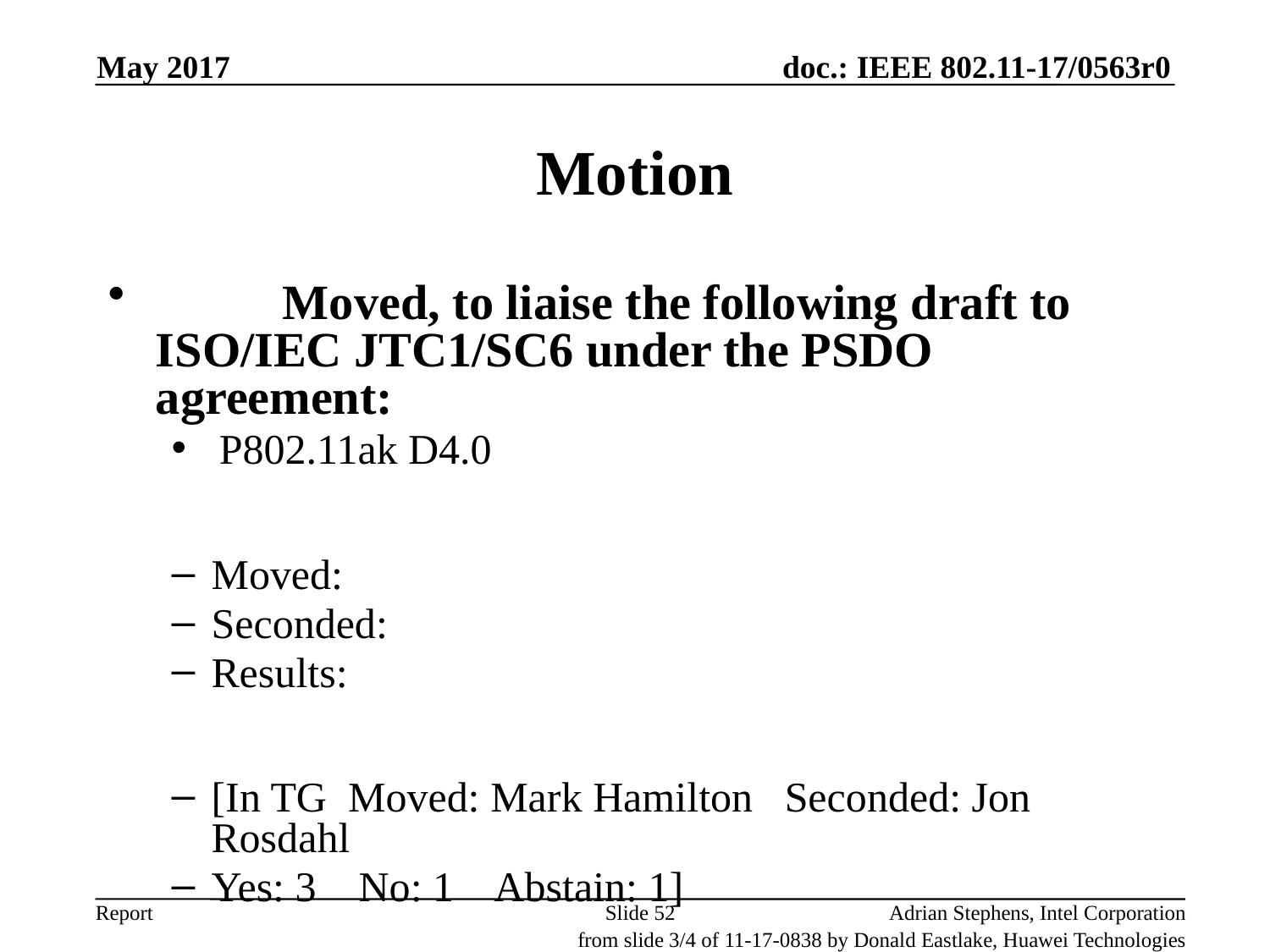

May 2017
# Motion
	Moved, to liaise the following draft to ISO/IEC JTC1/SC6 under the PSDO agreement:
P802.11ak D4.0

Moved:
Seconded:
Results:

[In TG  Moved: Mark Hamilton   Seconded: Jon Rosdahl
Yes: 3    No: 1    Abstain: 1]
Slide 52
Adrian Stephens, Intel Corporation
from slide 3/4 of 11-17-0838 by Donald Eastlake, Huawei Technologies